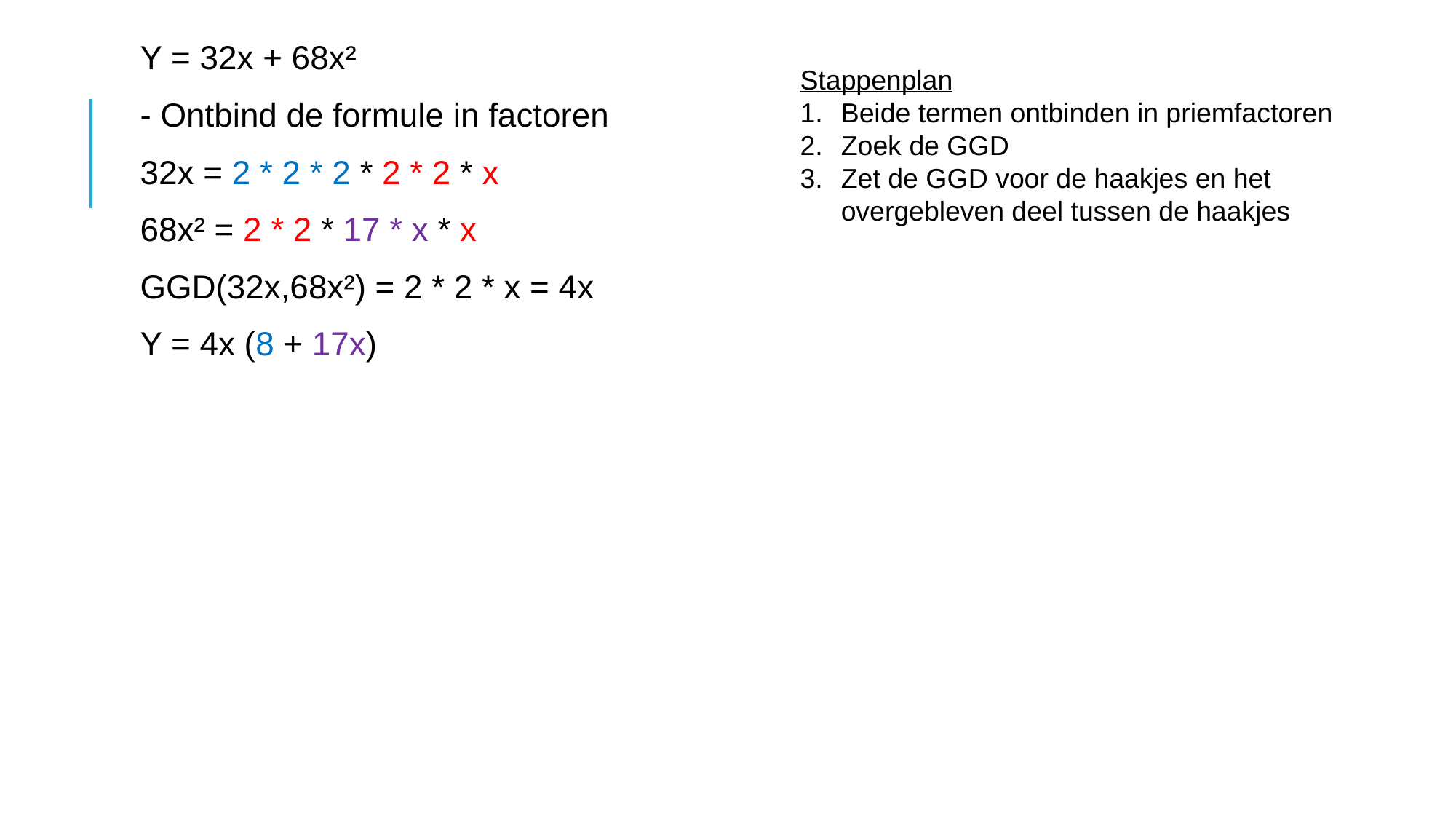

Y = 32x + 68x²
- Ontbind de formule in factoren
32x = 2 * 2 * 2 * 2 * 2 * x
68x² = 2 * 2 * 17 * x * x
GGD(32x,68x²) = 2 * 2 * x = 4x
Y = 4x (8 + 17x)

Stappenplan
Beide termen ontbinden in priemfactoren
Zoek de GGD
Zet de GGD voor de haakjes en het overgebleven deel tussen de haakjes